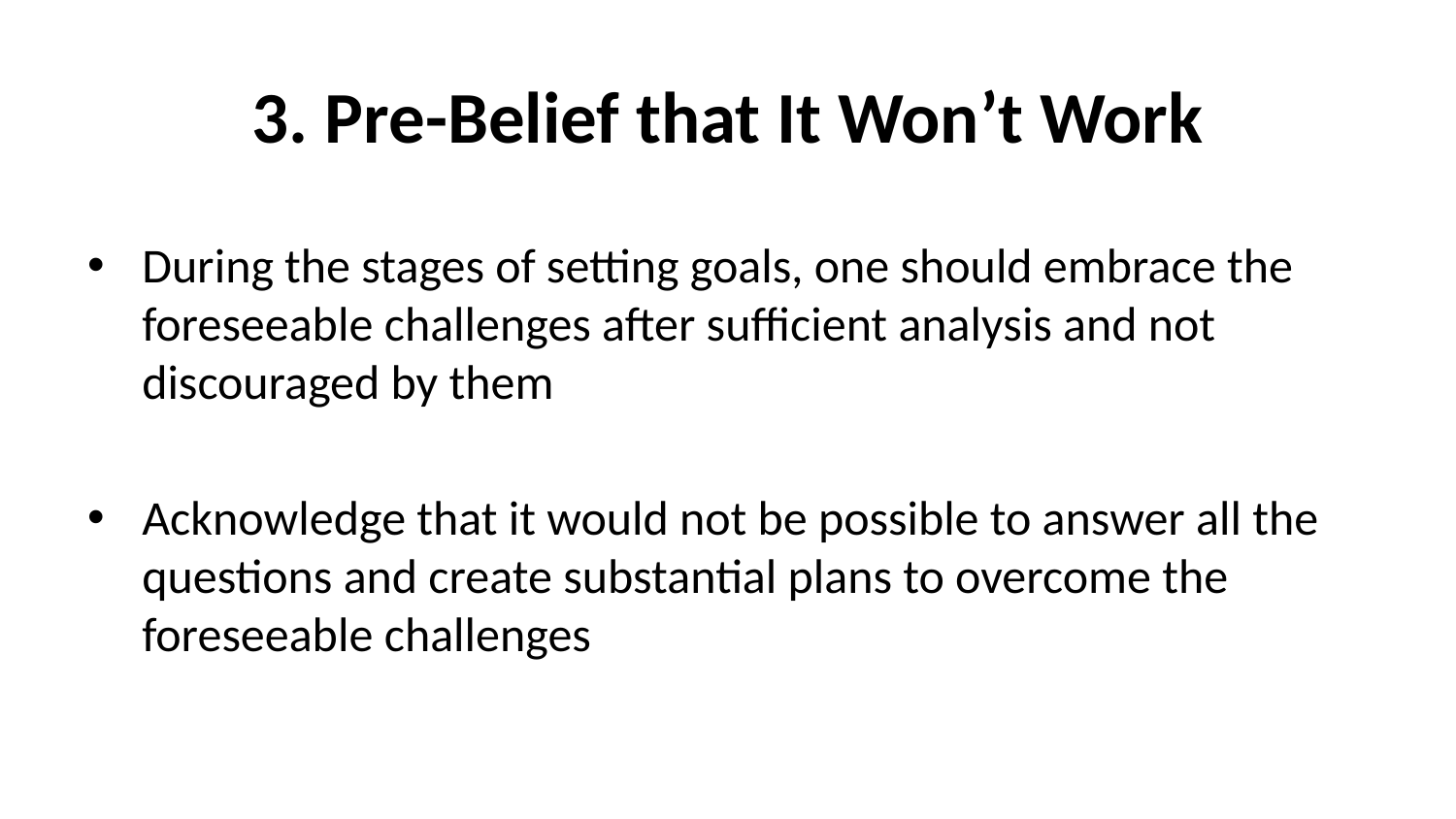

# 3. Pre-Belief that It Won’t Work
During the stages of setting goals, one should embrace the foreseeable challenges after sufficient analysis and not discouraged by them

Acknowledge that it would not be possible to answer all the questions and create substantial plans to overcome the foreseeable challenges